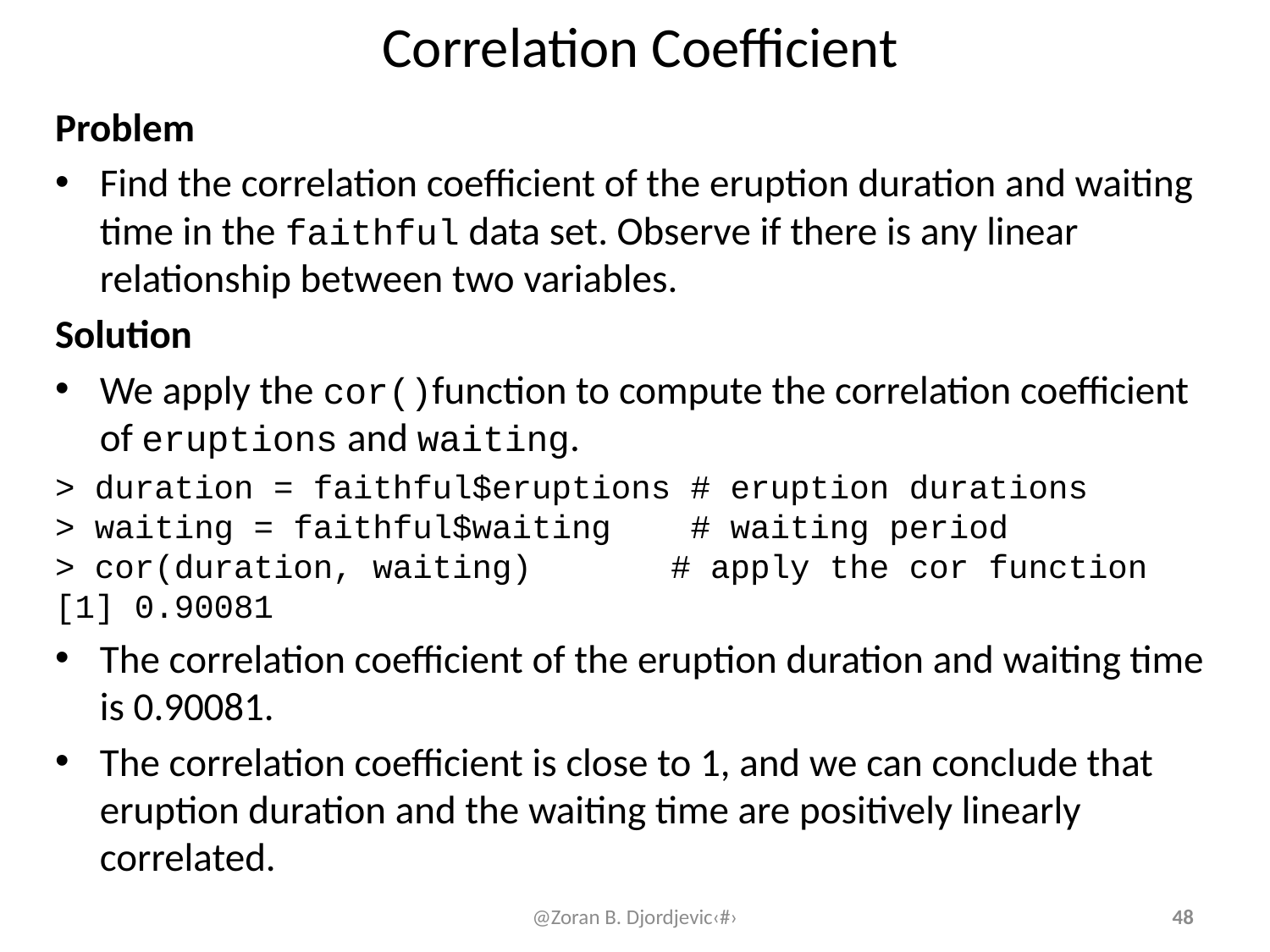

# Correlation Coefficient
Problem
Find the correlation coefficient of the eruption duration and waiting time in the faithful data set. Observe if there is any linear relationship between two variables.
Solution
We apply the cor()function to compute the correlation coefficient of eruptions and waiting.
> duration = faithful$eruptions # eruption durations
> waiting = faithful$waiting    # waiting period
> cor(duration, waiting)       # apply the cor function
[1] 0.90081
The correlation coefficient of the eruption duration and waiting time is 0.90081.
The correlation coefficient is close to 1, and we can conclude that eruption duration and the waiting time are positively linearly correlated.

@Zoran B. Djordjevic‹#›
48